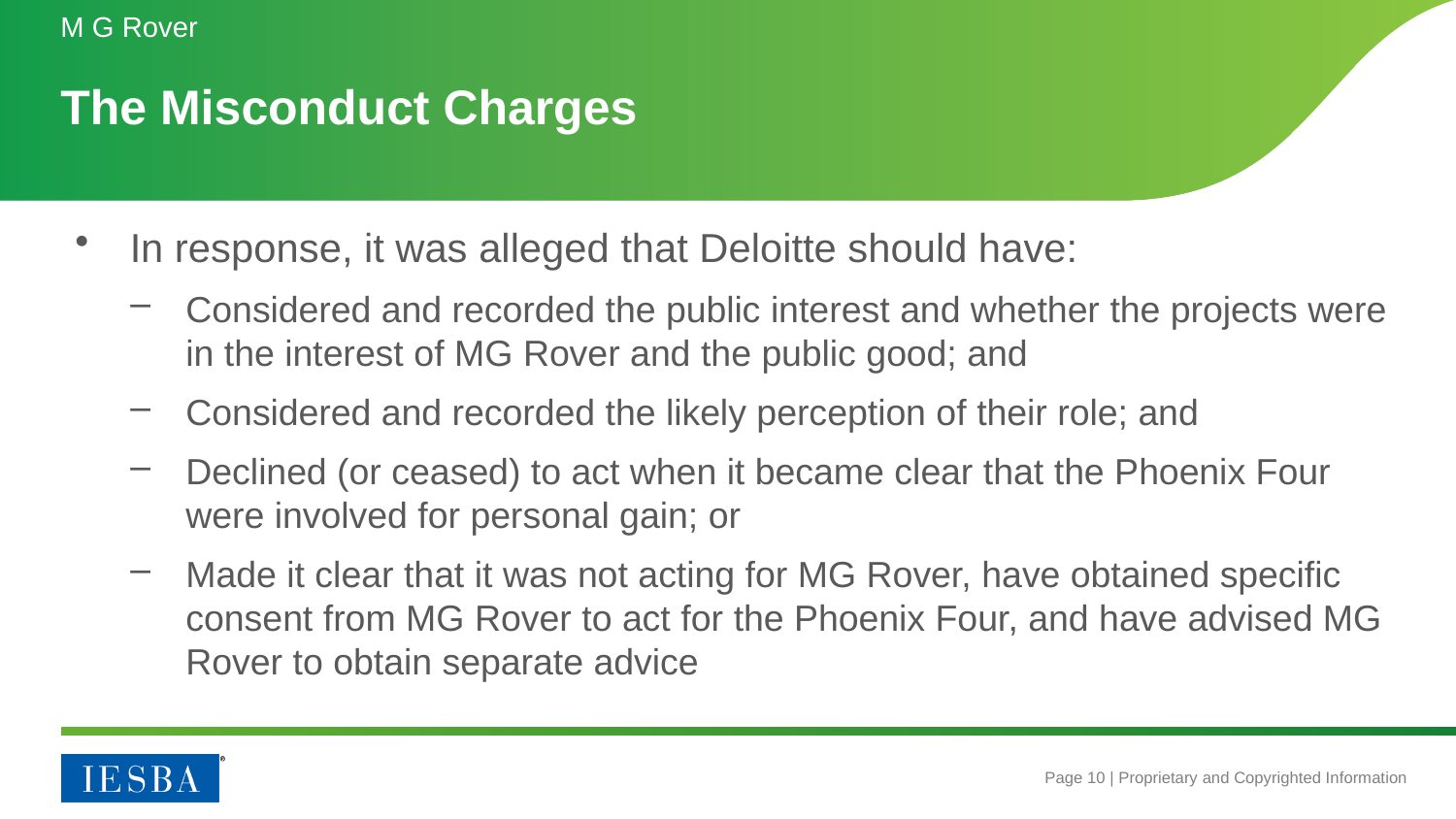

M G Rover
# The Misconduct Charges
In response, it was alleged that Deloitte should have:
Considered and recorded the public interest and whether the projects were in the interest of MG Rover and the public good; and
Considered and recorded the likely perception of their role; and
Declined (or ceased) to act when it became clear that the Phoenix Four were involved for personal gain; or
Made it clear that it was not acting for MG Rover, have obtained specific consent from MG Rover to act for the Phoenix Four, and have advised MG Rover to obtain separate advice